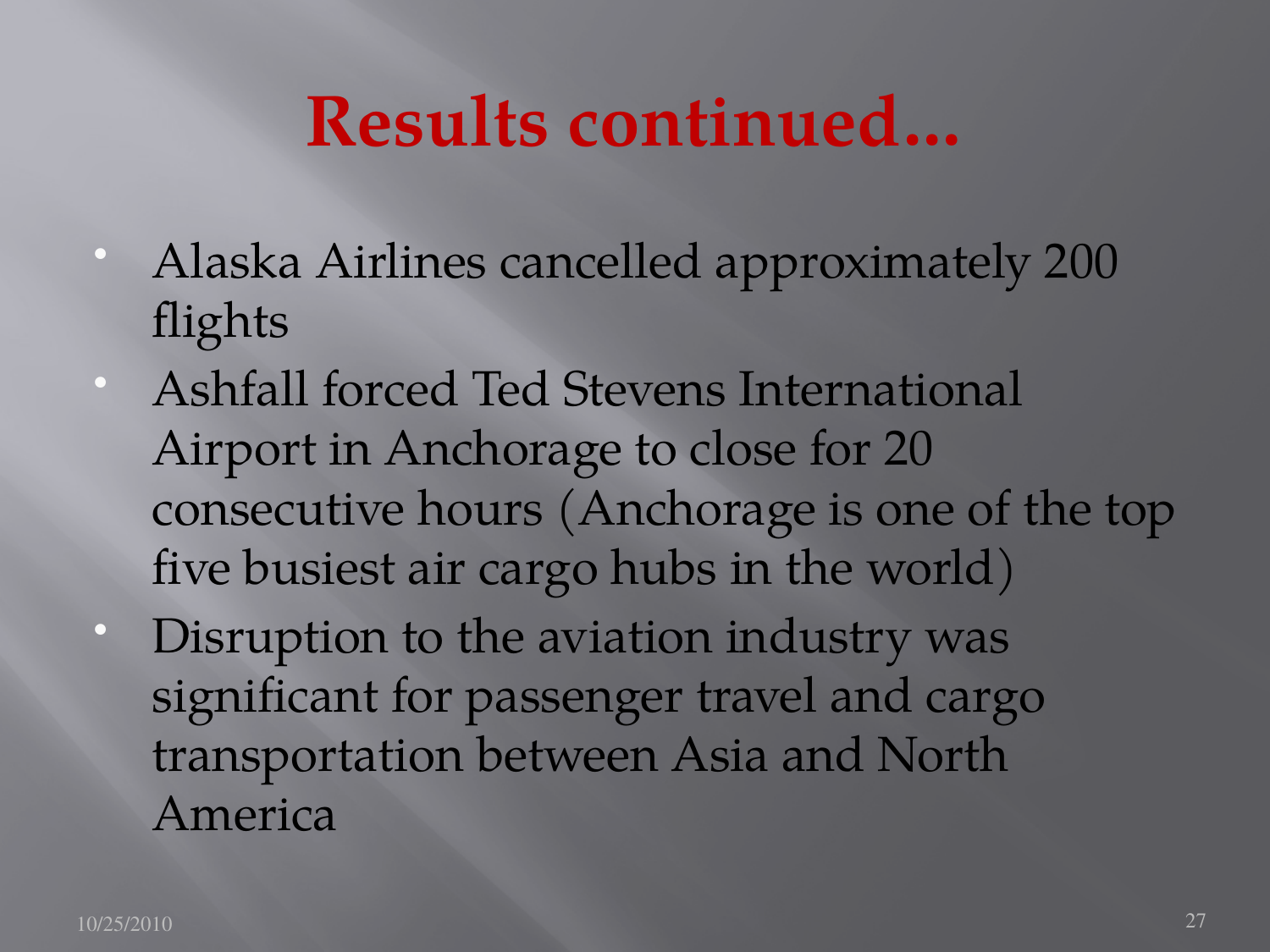

# Results continued…
Alaska Airlines cancelled approximately 200 flights
Ashfall forced Ted Stevens International Airport in Anchorage to close for 20 consecutive hours (Anchorage is one of the top five busiest air cargo hubs in the world)
Disruption to the aviation industry was significant for passenger travel and cargo transportation between Asia and North America
10/25/2010
27